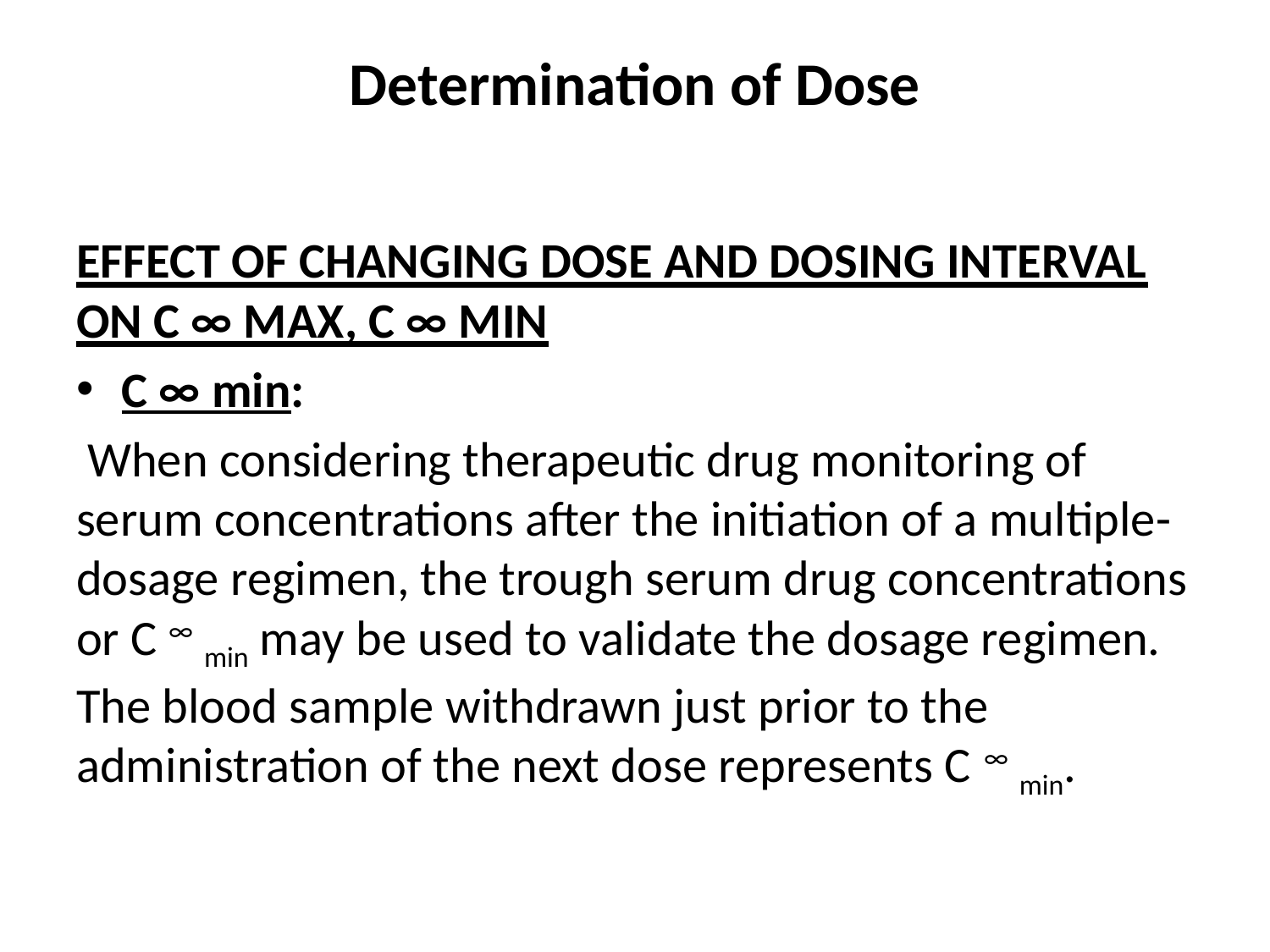

# Determination of Dose
EFFECT OF CHANGING DOSE AND DOSING INTERVAL ON C ∞ MAX, C ∞ MIN
C ∞ min:
 When considering therapeutic drug monitoring of serum concentrations after the initiation of a multiple-dosage regimen, the trough serum drug concentrations or C ∞ min may be used to validate the dosage regimen. The blood sample withdrawn just prior to the administration of the next dose represents C ∞ min.